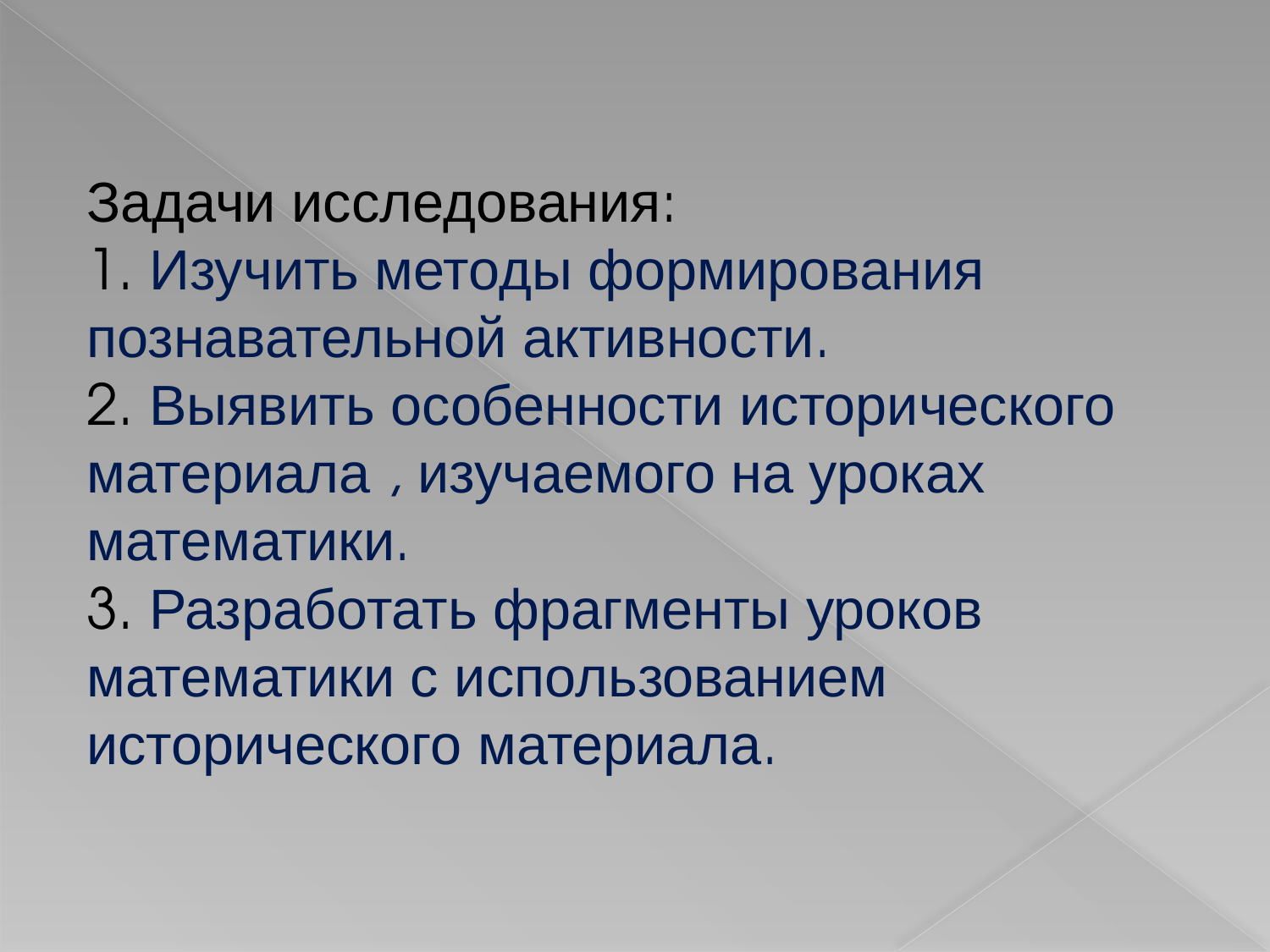

# Задачи исследования: 1. Изучить методы формирования познавательной активности. 2. Выявить особенности исторического материала , изучаемого на уроках математики. 3. Разработать фрагменты уроков математики с использованием исторического материала.